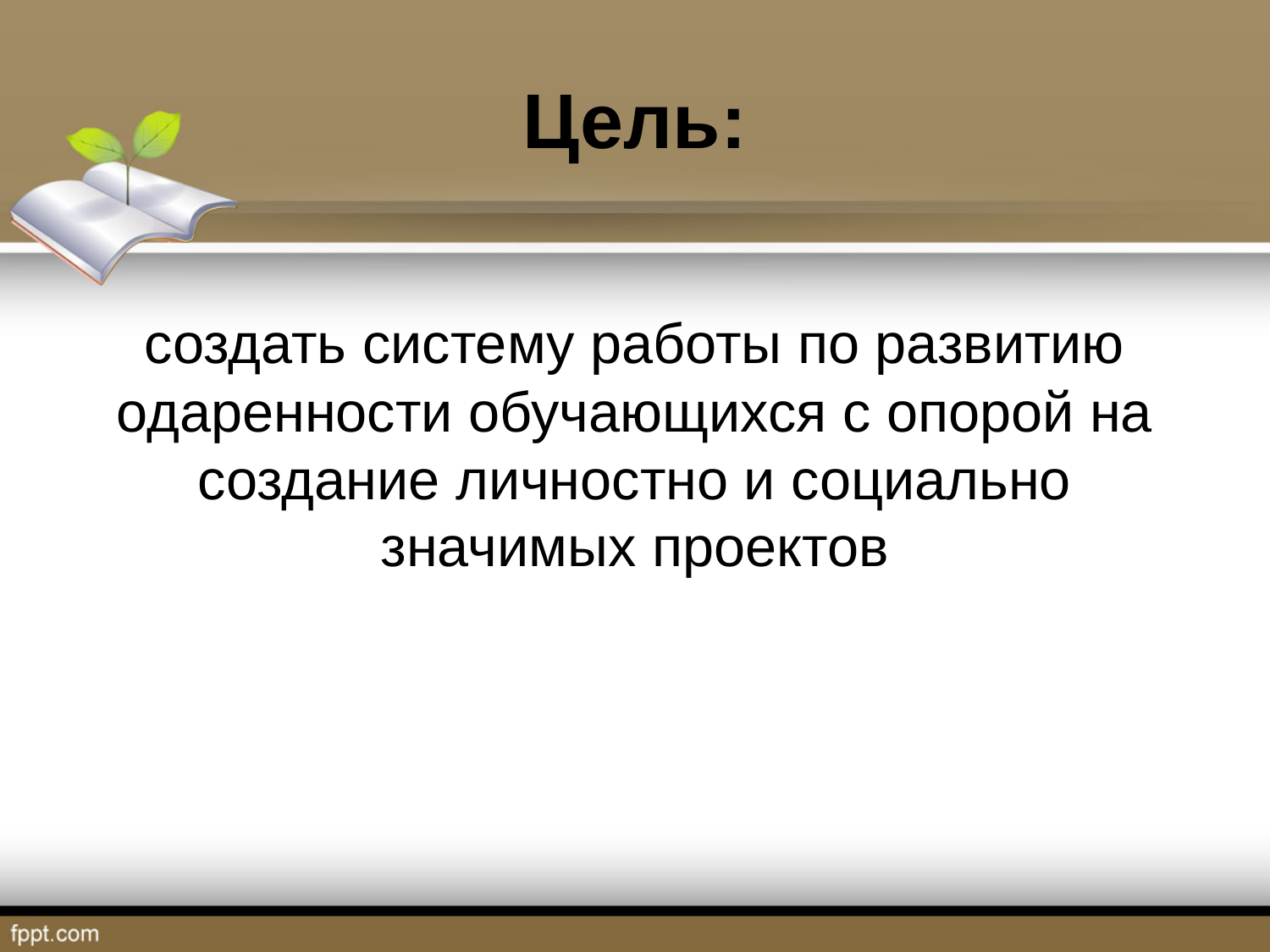

# Цель:

создать систему работы по развитию одаренности обучающихся с опорой на создание личностно и социально значимых проектов